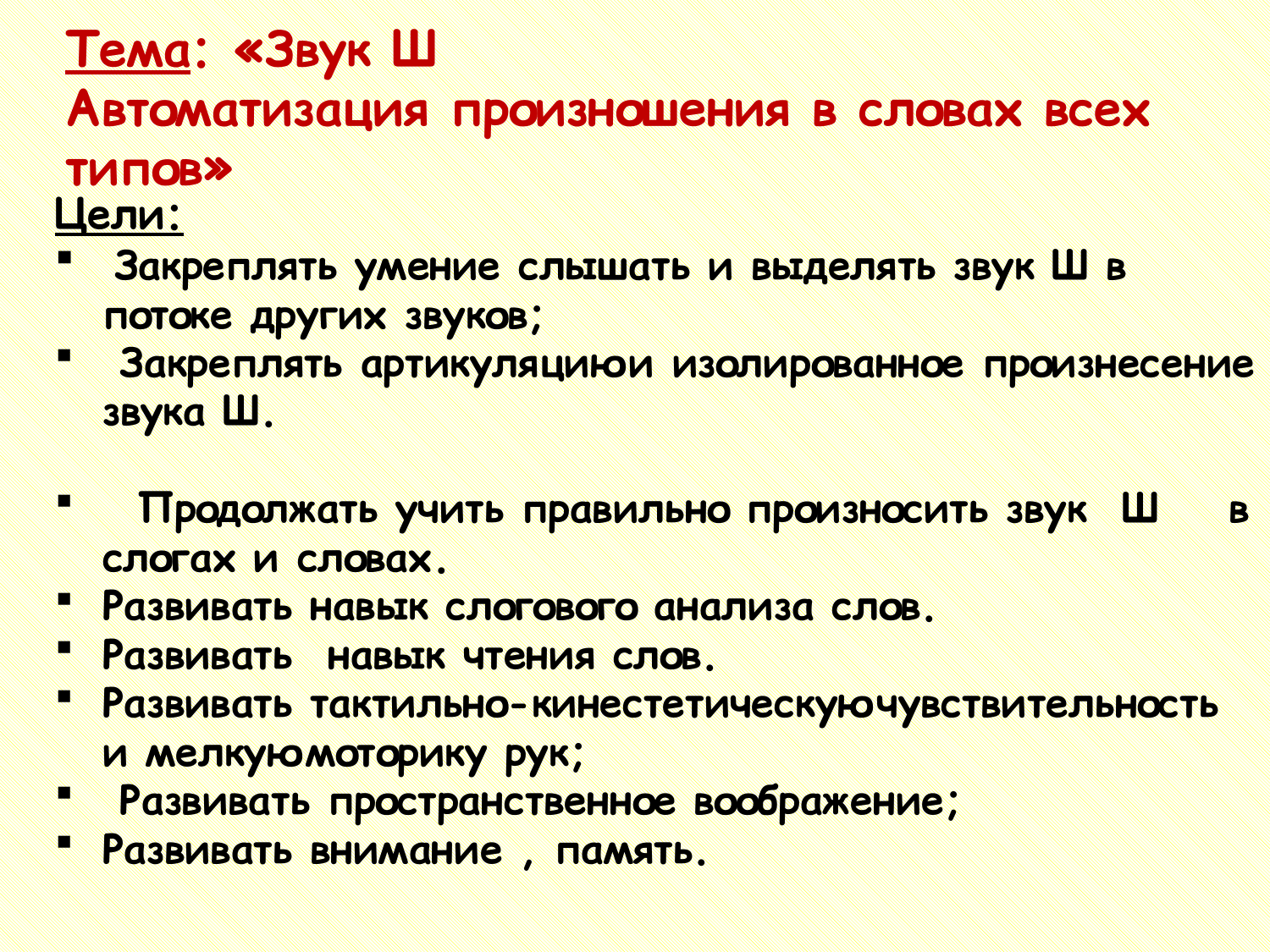

# Тема: «Звук Ш Автоматизация произношения в словах всех типов»
Цели:
 Закреплять умение слышать и выделять звук Ш в потоке других звуков;
 Закреплять артикуляцию и изолированное произнесение звука Ш.

  Продолжать учить правильно произносить звук  Ш    в слогах и словах.
Развивать навык слогового анализа слов.
Развивать  навык чтения слов.
Развивать тактильно-кинестетическую чувствительность и мелкую моторику рук;
 Развивать пространственное воображение;
Развивать внимание , память.